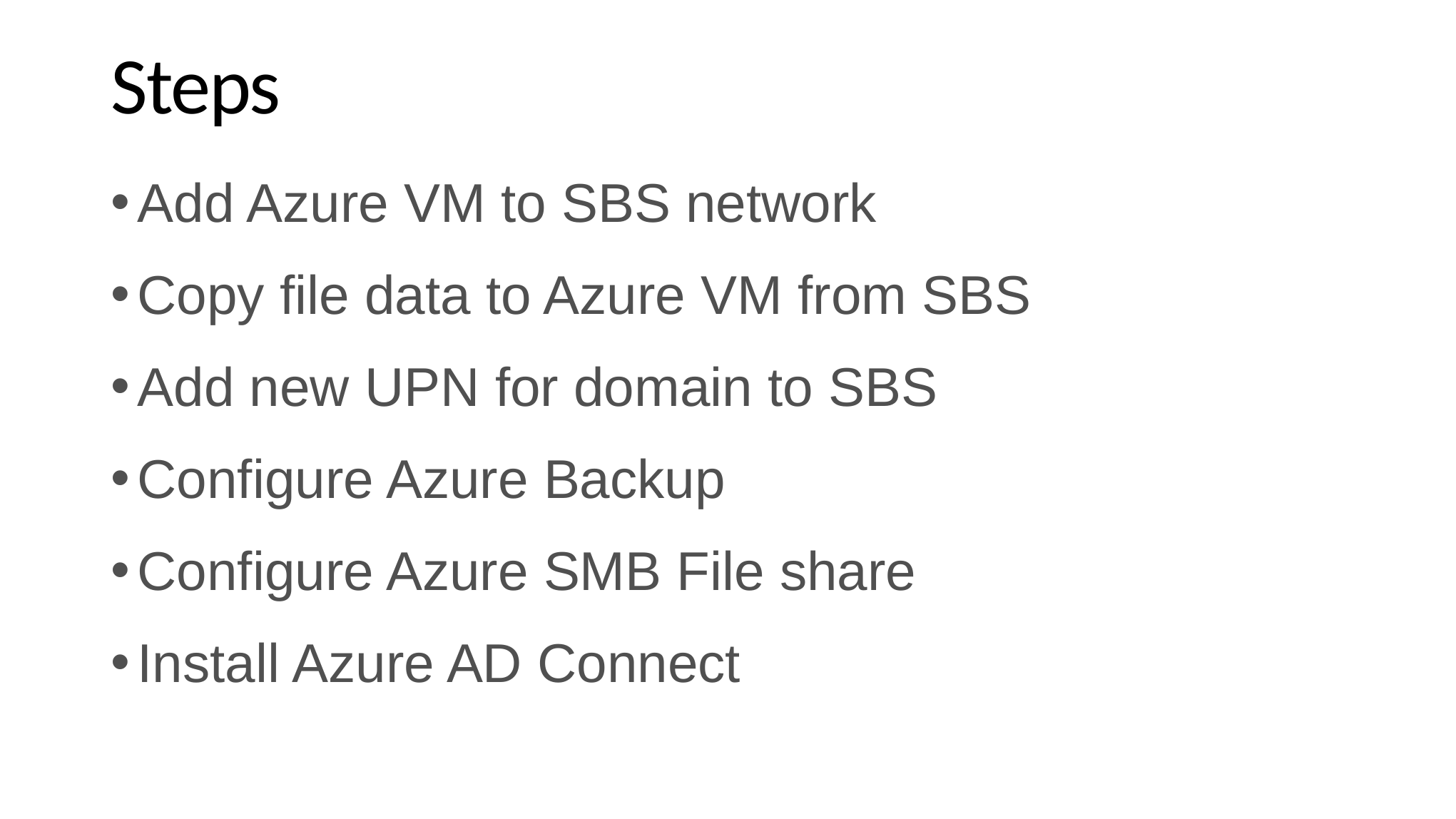

# Steps
Add Azure VM to SBS network
Copy file data to Azure VM from SBS
Add new UPN for domain to SBS
Configure Azure Backup
Configure Azure SMB File share
Install Azure AD Connect